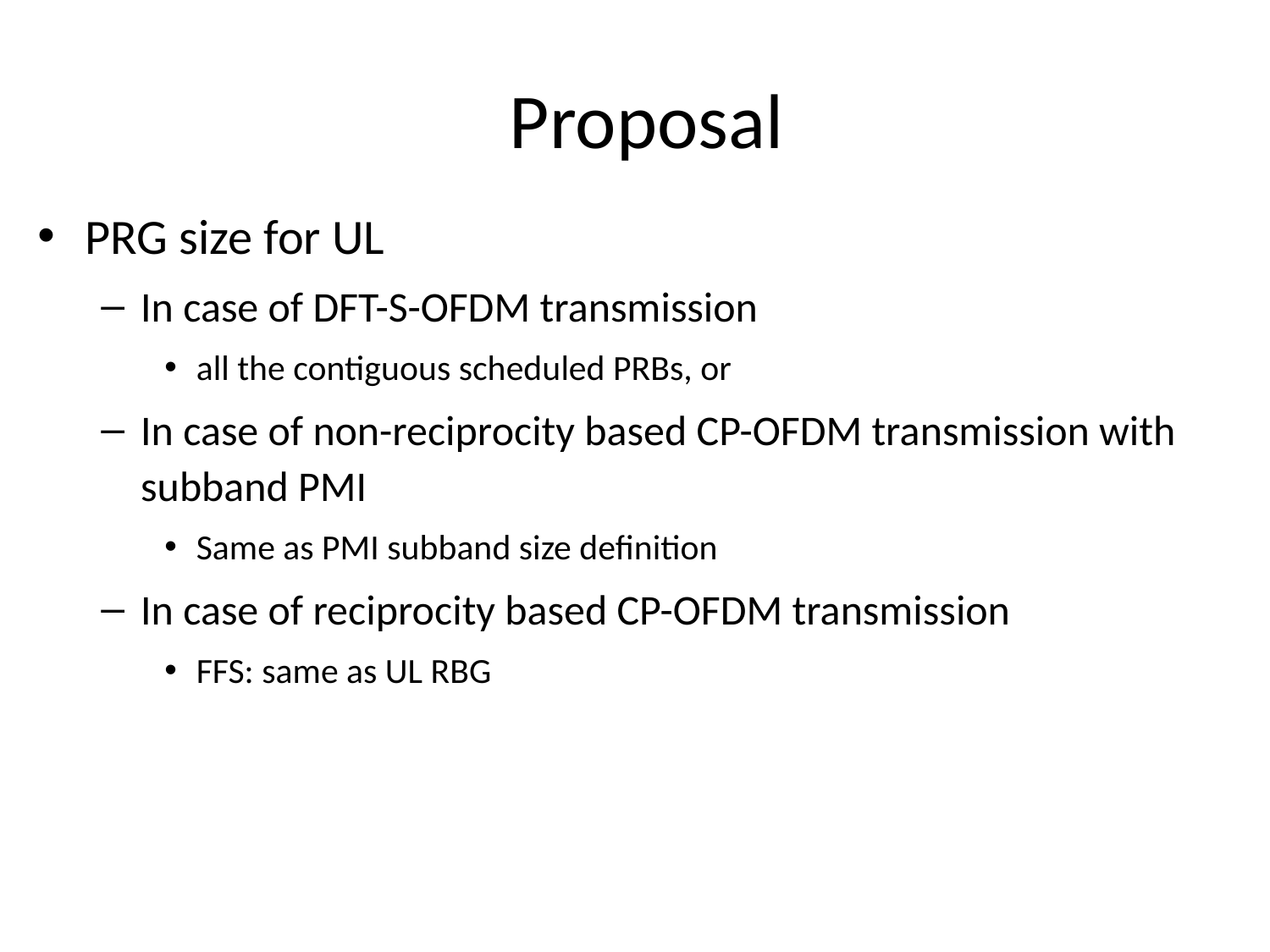

# Proposal
PRG size for UL
In case of DFT-S-OFDM transmission
all the contiguous scheduled PRBs, or
In case of non-reciprocity based CP-OFDM transmission with subband PMI
Same as PMI subband size definition
In case of reciprocity based CP-OFDM transmission
FFS: same as UL RBG